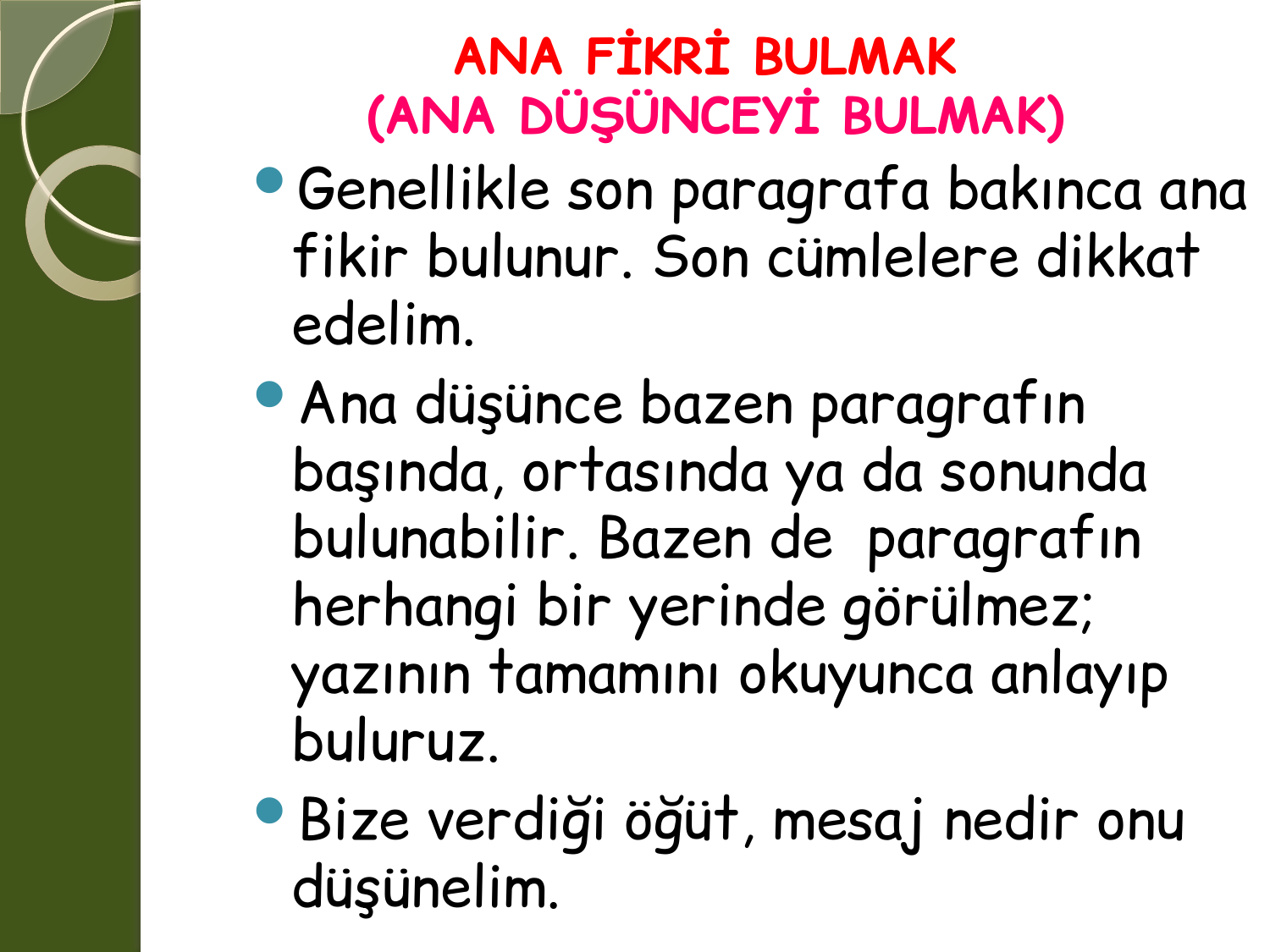

# ANA FİKRİ BULMAK (ANA DÜŞÜNCEYİ BULMAK)
Genellikle son paragrafa bakınca ana fikir bulunur. Son cümlelere dikkat edelim.
Ana düşünce bazen paragrafın başında, ortasında ya da sonunda bulunabilir. Bazen de  paragrafın herhangi bir yerinde görülmez; yazının tamamını okuyunca anlayıp buluruz.
Bize verdiği öğüt, mesaj nedir onu düşünelim.